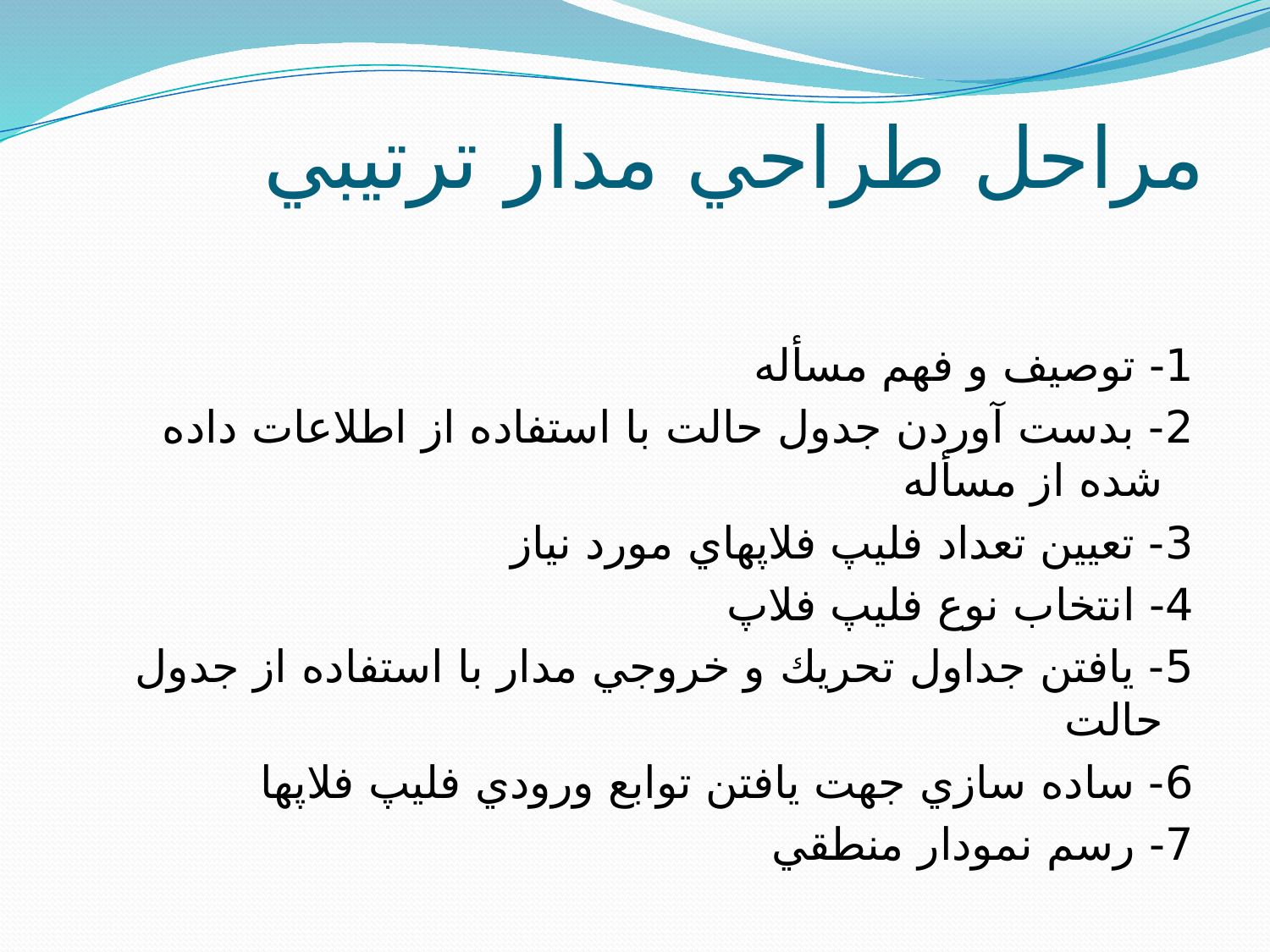

# مراحل طراحي مدار ترتيبي

1- توصيف و فهم مسأله
2- بدست آوردن جدول حالت با استفاده از اطلاعات داده شده از مسأله
3- تعيين تعداد فليپ فلاپهاي مورد نياز
4- انتخاب نوع فليپ فلاپ
5- يافتن جداول تحريك و خروجي مدار با استفاده از جدول حالت
6- ساده سازي جهت يافتن توابع ورودي فليپ فلاپها
7- رسم نمودار منطقي